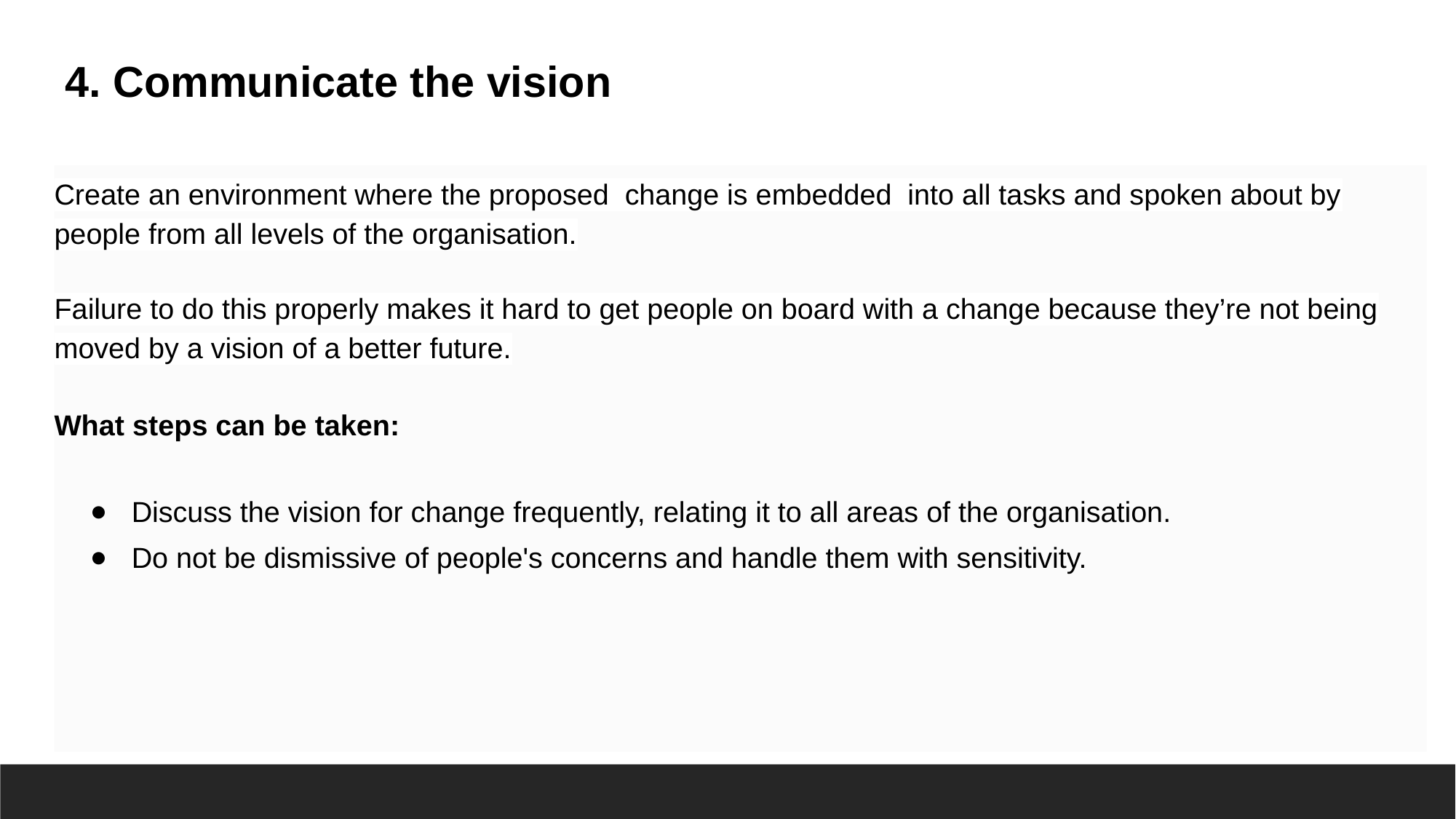

# 4. Communicate the vision
Create an environment where the proposed  change is embedded  into all tasks and spoken about by people from all levels of the organisation.
Failure to do this properly makes it hard to get people on board with a change because they’re not being moved by a vision of a better future.
What steps can be taken:
Discuss the vision for change frequently, relating it to all areas of the organisation.
Do not be dismissive of people's concerns and handle them with sensitivity.